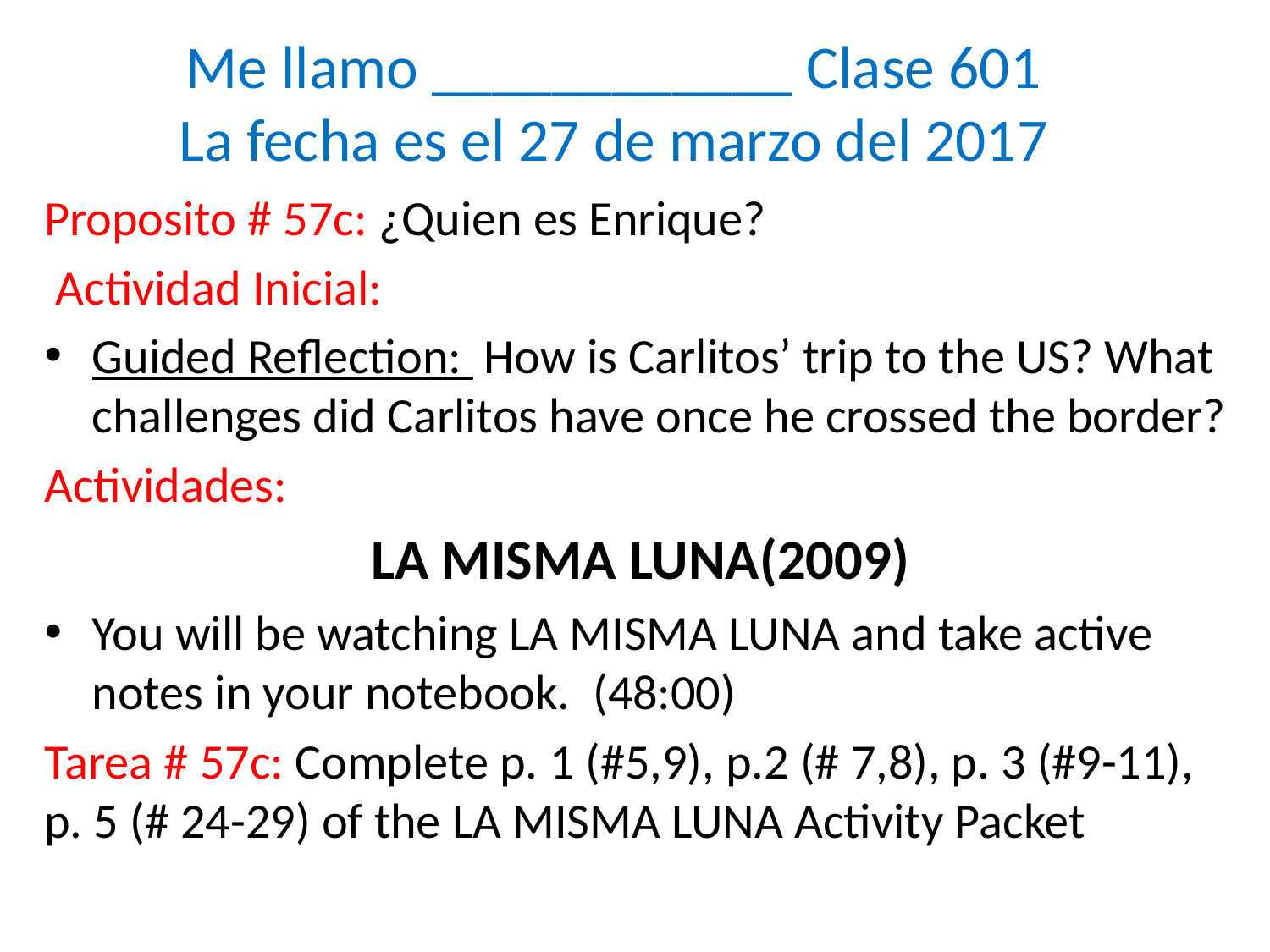

# Me llamo ____________ Clase 601 La fecha es el 27 de marzo del 2017
Proposito # 57c: ¿Quien es Enrique?
 Actividad Inicial:
Guided Reflection:  How is Carlitos’ trip to the US? What challenges did Carlitos have once he crossed the border?
Actividades:
LA MISMA LUNA(2009)
You will be watching LA MISMA LUNA and take active notes in your notebook.  (48:00)
Tarea # 57c: Complete p. 1 (#5,9), p.2 (# 7,8), p. 3 (#9-11), p. 5 (# 24-29) of the LA MISMA LUNA Activity Packet